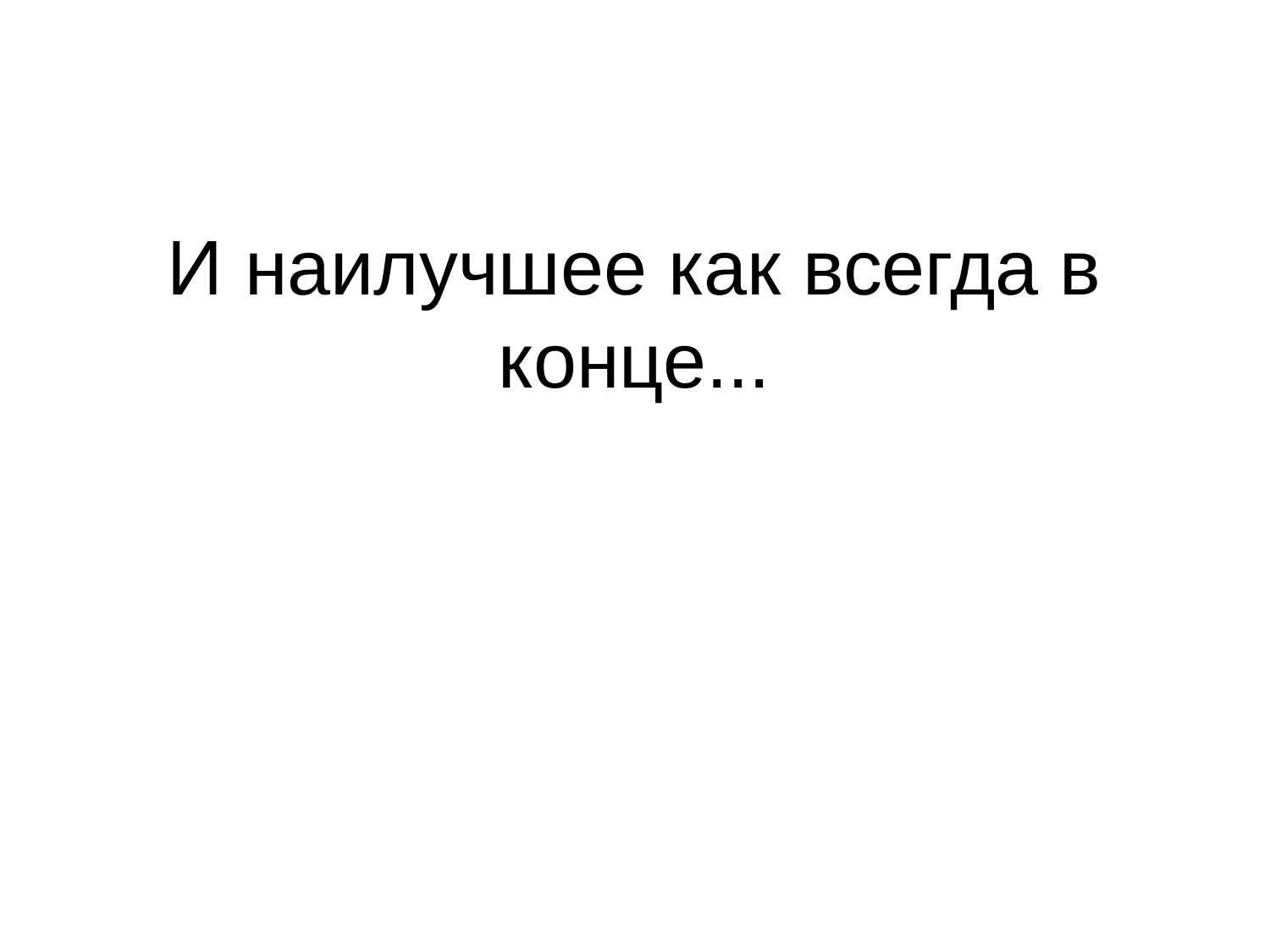

# И наилучшее как всегда в конце...